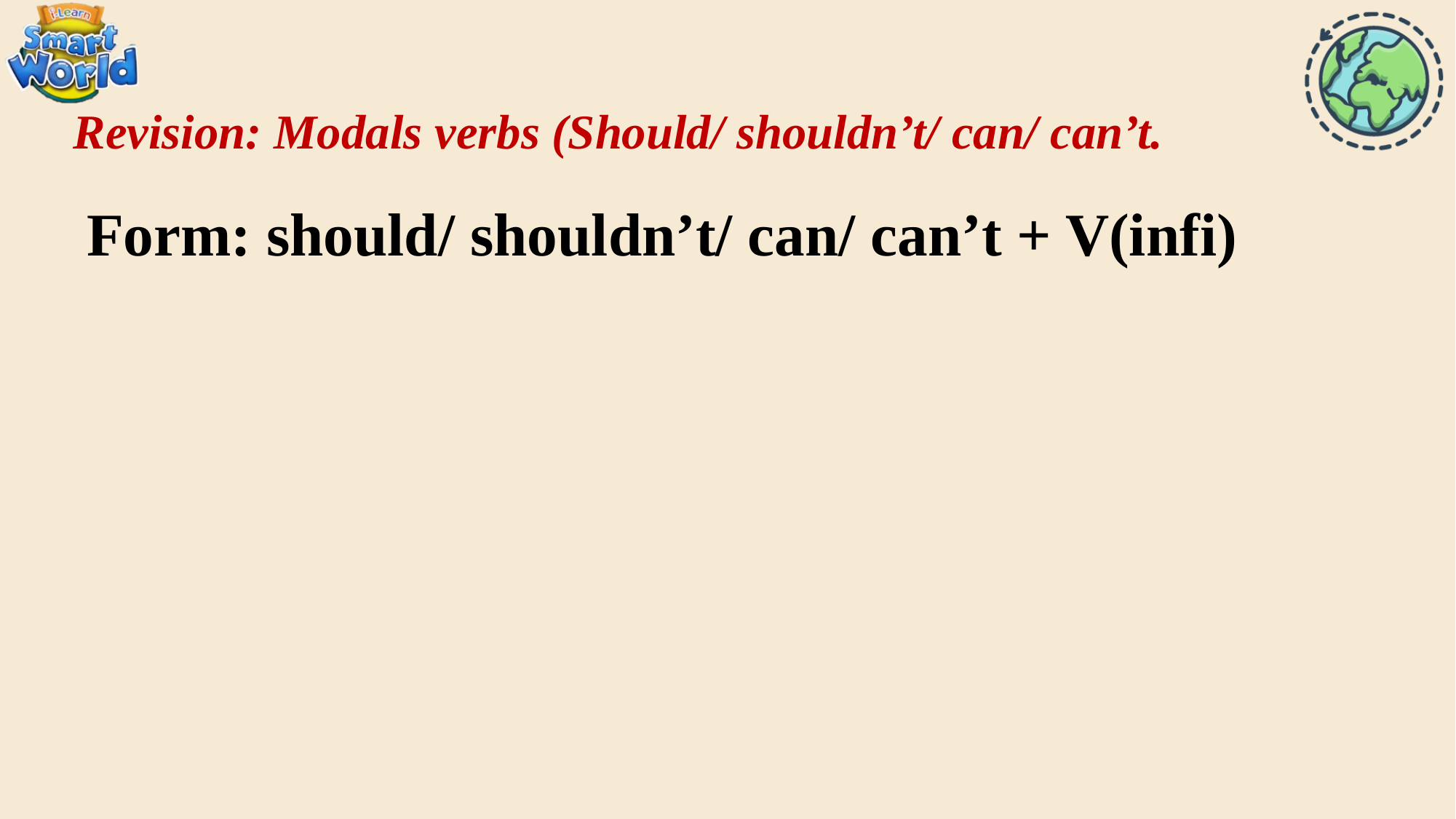

Revision: Modals verbs (Should/ shouldn’t/ can/ can’t.
 Form: should/ shouldn’t/ can/ can’t + V(infi)